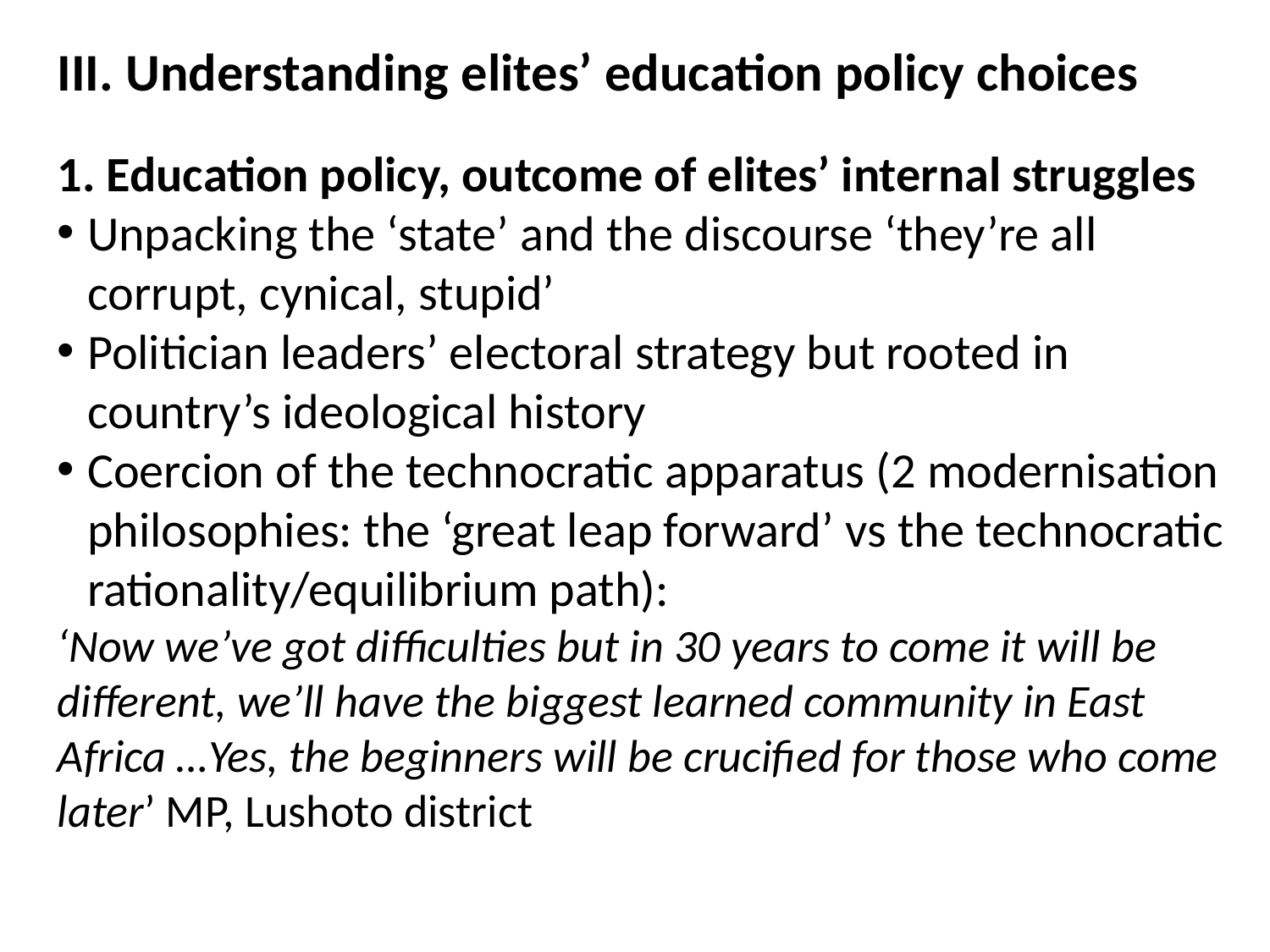

12
III. Understanding elites’ education policy choices

1. Education policy, outcome of elites’ internal struggles
Unpacking the ‘state’ and the discourse ‘they’re all corrupt, cynical, stupid’
Politician leaders’ electoral strategy but rooted in country’s ideological history
Coercion of the technocratic apparatus (2 modernisation philosophies: the ‘great leap forward’ vs the technocratic rationality/equilibrium path):
‘Now we’ve got difficulties but in 30 years to come it will be different, we’ll have the biggest learned community in East Africa …Yes, the beginners will be crucified for those who come later’ MP, Lushoto district